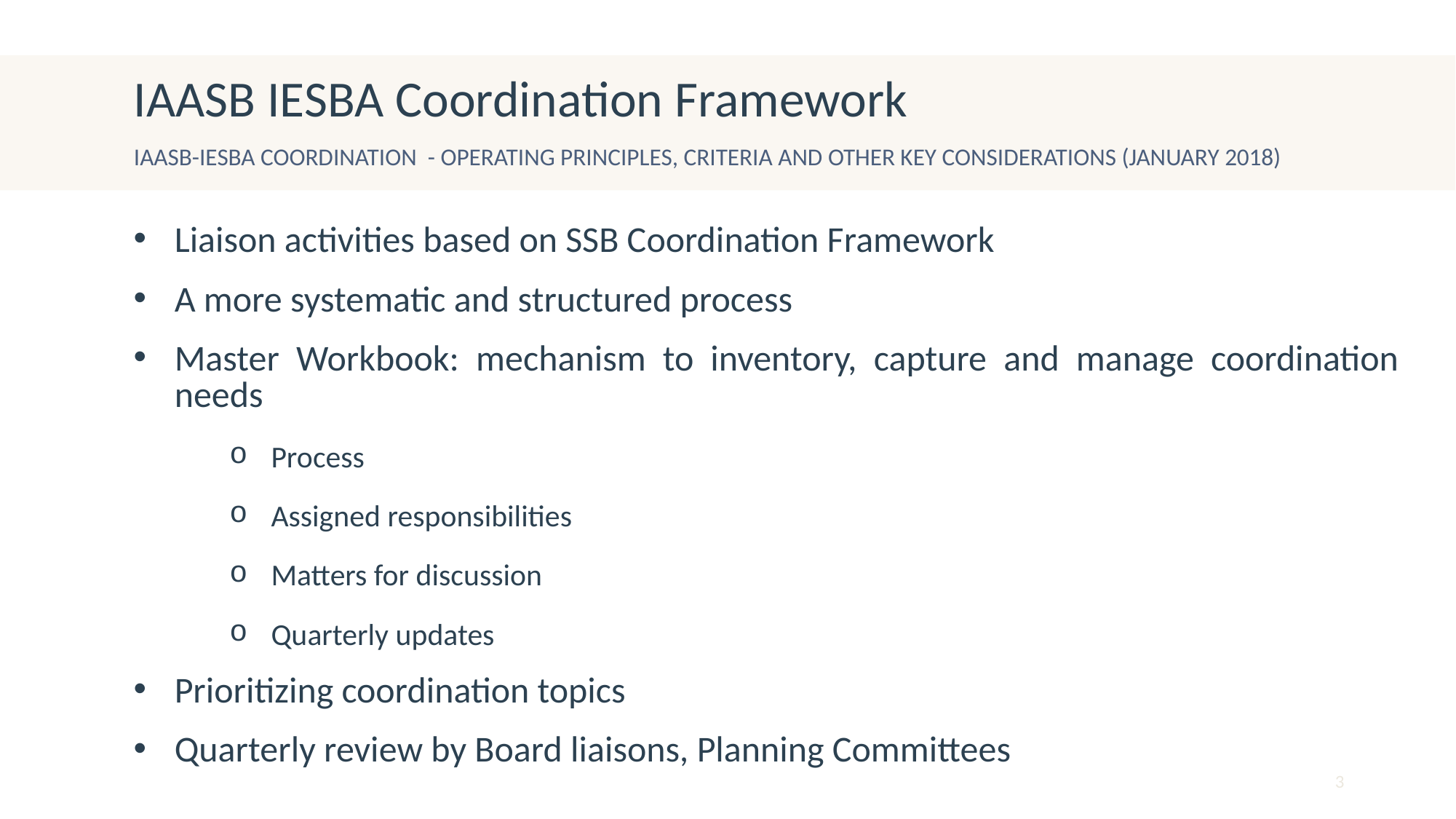

# IAASB IESBA Coordination Framework
IAASB-IESBA Coordination  - Operating PRINCIPLES, CRITERIA AND OTHER KEY Considerations (January 2018)

Liaison activities based on SSB Coordination Framework
A more systematic and structured process
Master Workbook: mechanism to inventory, capture and manage coordination needs
Process
Assigned responsibilities
Matters for discussion
Quarterly updates
Prioritizing coordination topics
Quarterly review by Board liaisons, Planning Committees
3